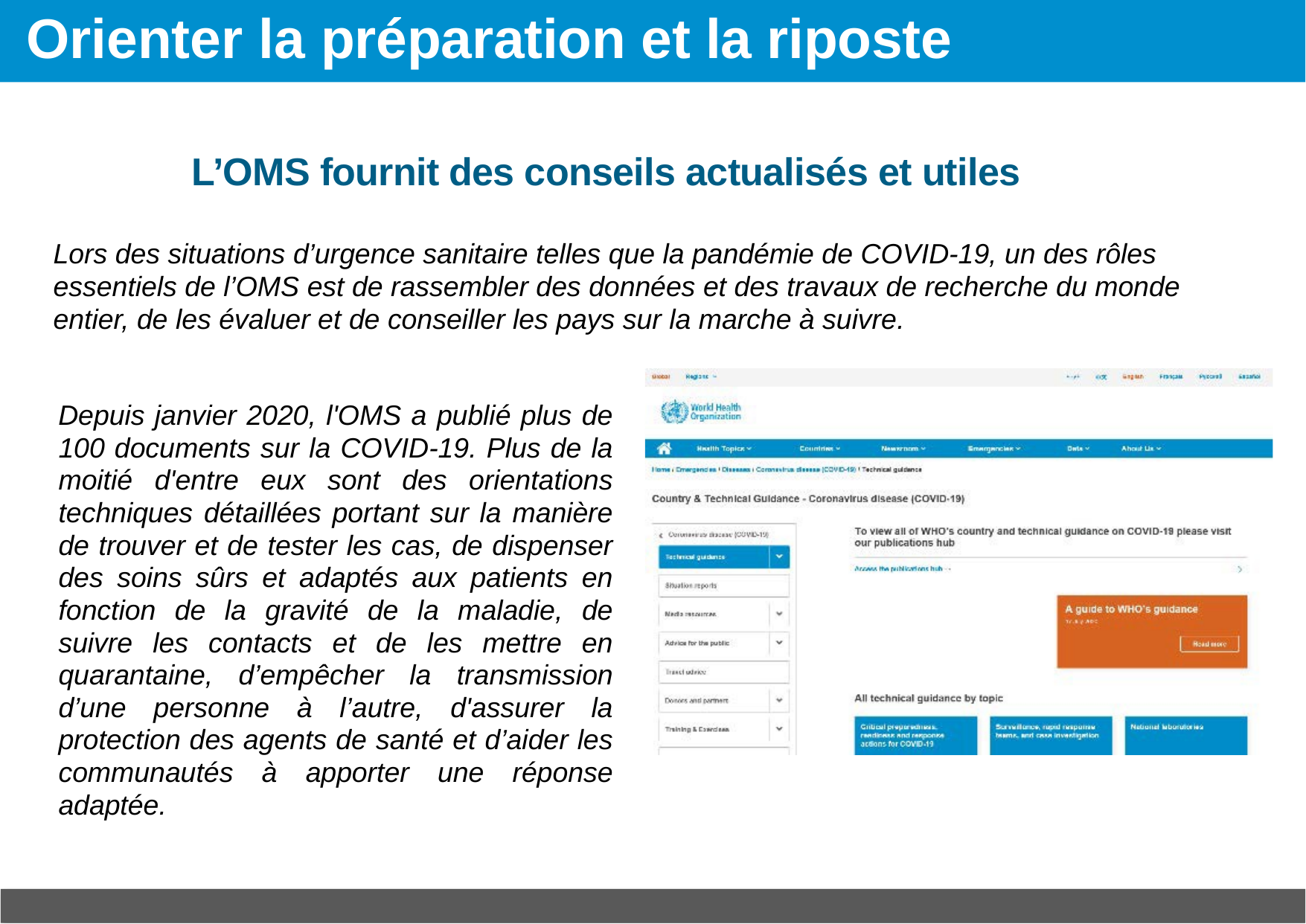

# Orienter la préparation et la riposte
L’OMS fournit des conseils actualisés et utiles

Lors des situations d’urgence sanitaire telles que la pandémie de COVID-19, un des rôles essentiels de l’OMS est de rassembler des données et des travaux de recherche du monde entier, de les évaluer et de conseiller les pays sur la marche à suivre.

Depuis janvier 2020, l'OMS a publié plus de 100 documents sur la COVID-19. Plus de la moitié d'entre eux sont des orientations techniques détaillées portant sur la manière de trouver et de tester les cas, de dispenser des soins sûrs et adaptés aux patients en fonction de la gravité de la maladie, de suivre les contacts et de les mettre en quarantaine, d’empêcher la transmission d’une personne à l’autre, d'assurer la protection des agents de santé et d’aider les communautés à apporter une réponse adaptée.